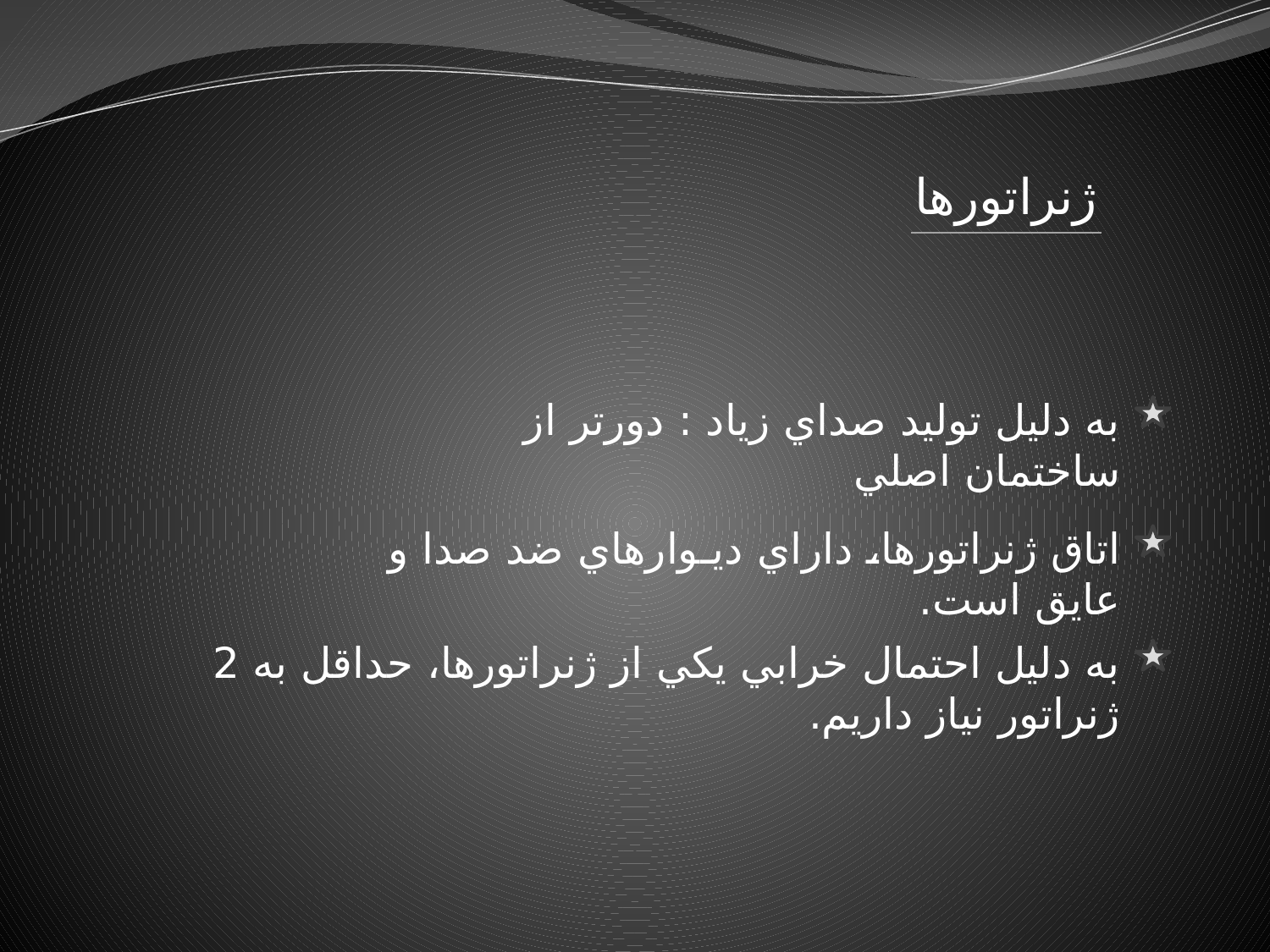

ژنراتورها
به دليل توليد صداي زياد : دورتر از ساختمان اصلي

اتاق ژنراتورها، داراي ديـوارهاي ضد صدا و عايق است.

به دليل احتمال خرابي يكي از ژنراتورها، حداقل به 2 ژنراتور نياز داريم.